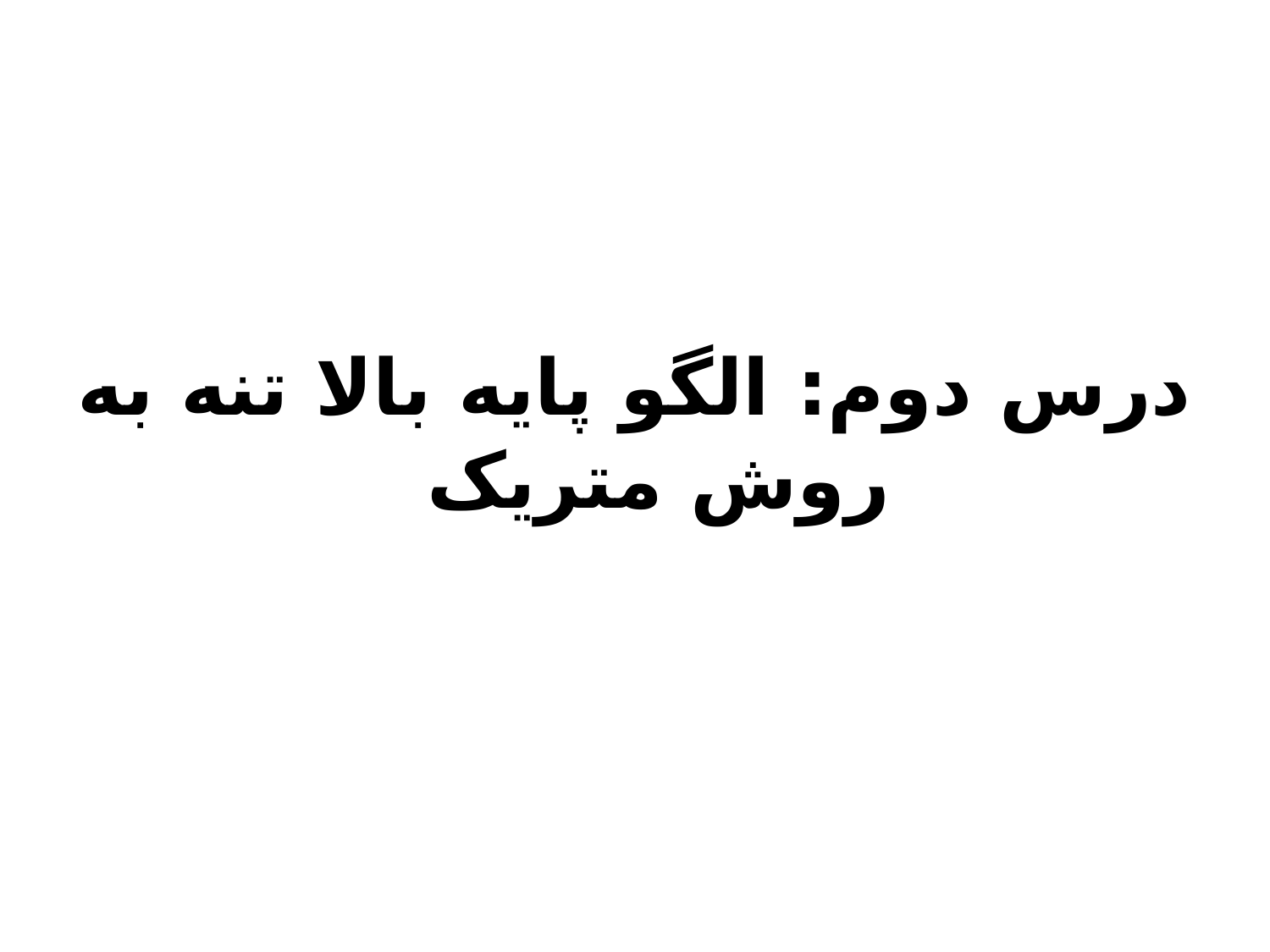

درس دوم: الگو پایه بالا تنه به روش متریک